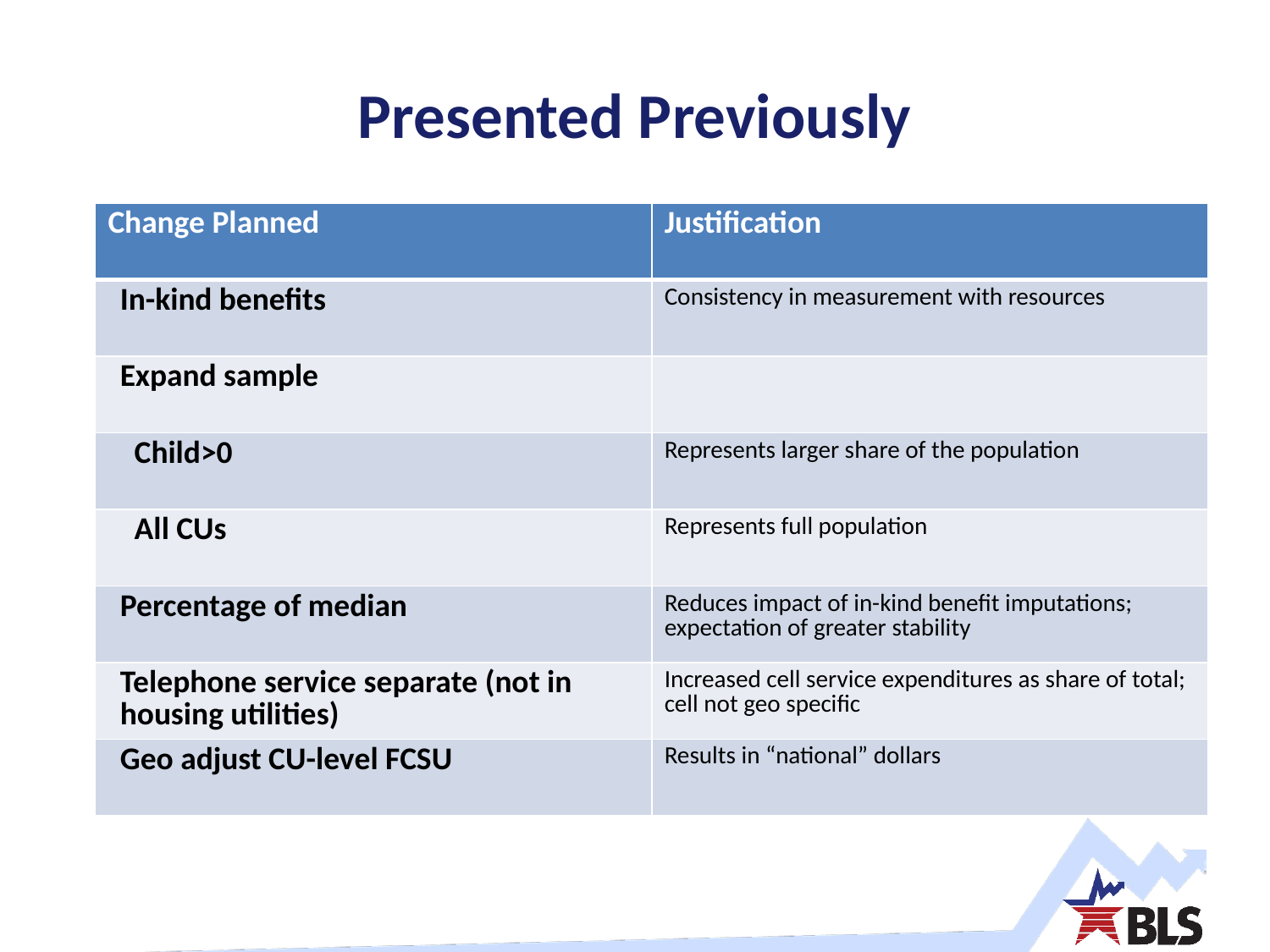

# Presented Previously
| Change Planned | Justification |
| --- | --- |
| In-kind benefits | Consistency in measurement with resources |
| Expand sample |  |
| Child>0 | Represents larger share of the population |
| All CUs | Represents full population |
| Percentage of median | Reduces impact of in-kind benefit imputations; expectation of greater stability |
| Telephone service separate (not in housing utilities) | Increased cell service expenditures as share of total; cell not geo specific |
| Geo adjust CU-level FCSU | Results in “national” dollars |
6  — U.S. BUREAU OF LABOR STATISTICS • bls.gov